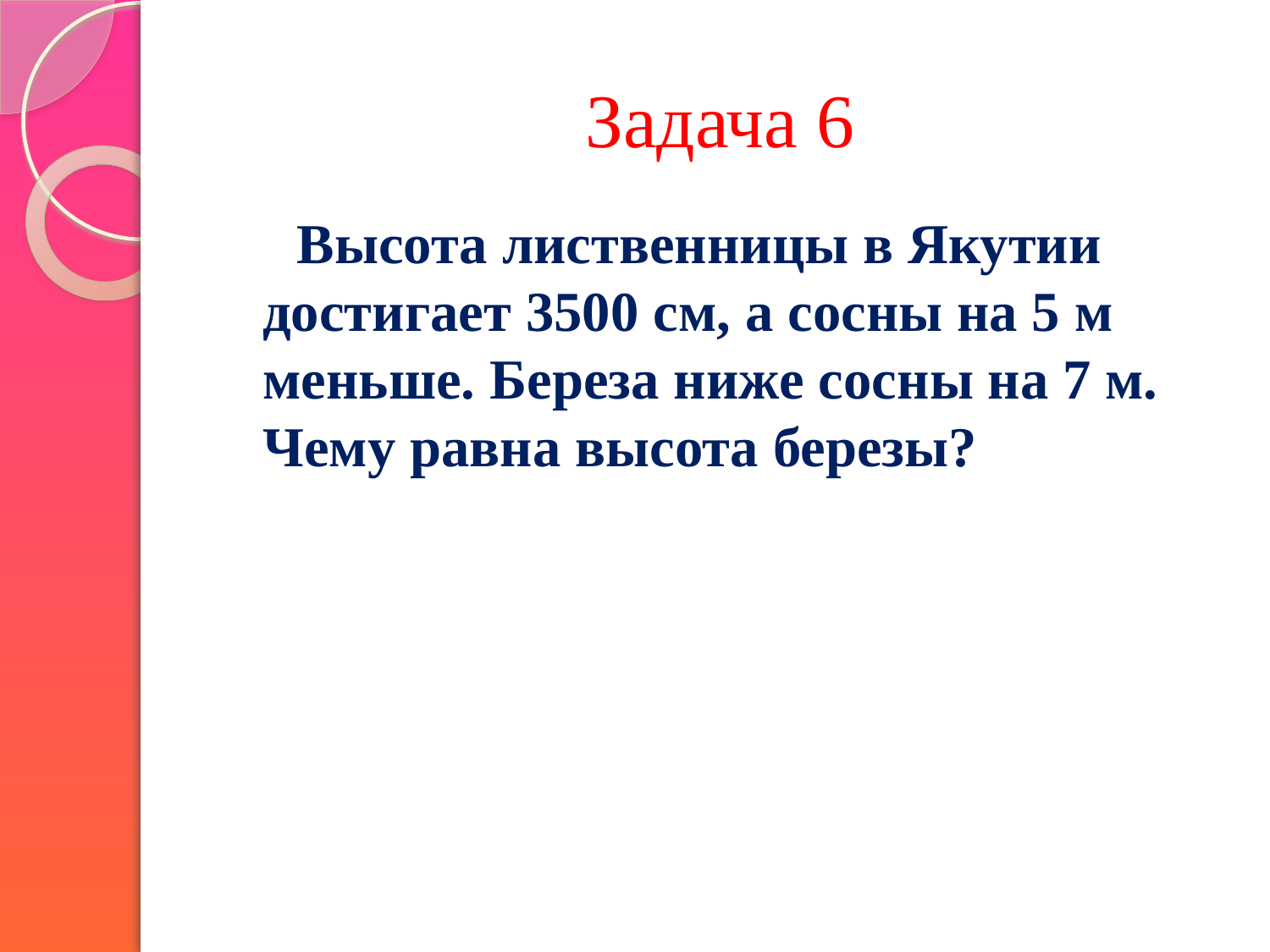

# Задача 6
    Высота лиственницы в Якутии достигает 3500 см, а сосны на 5 м меньше. Береза ниже сосны на 7 м. Чему равна высота березы?